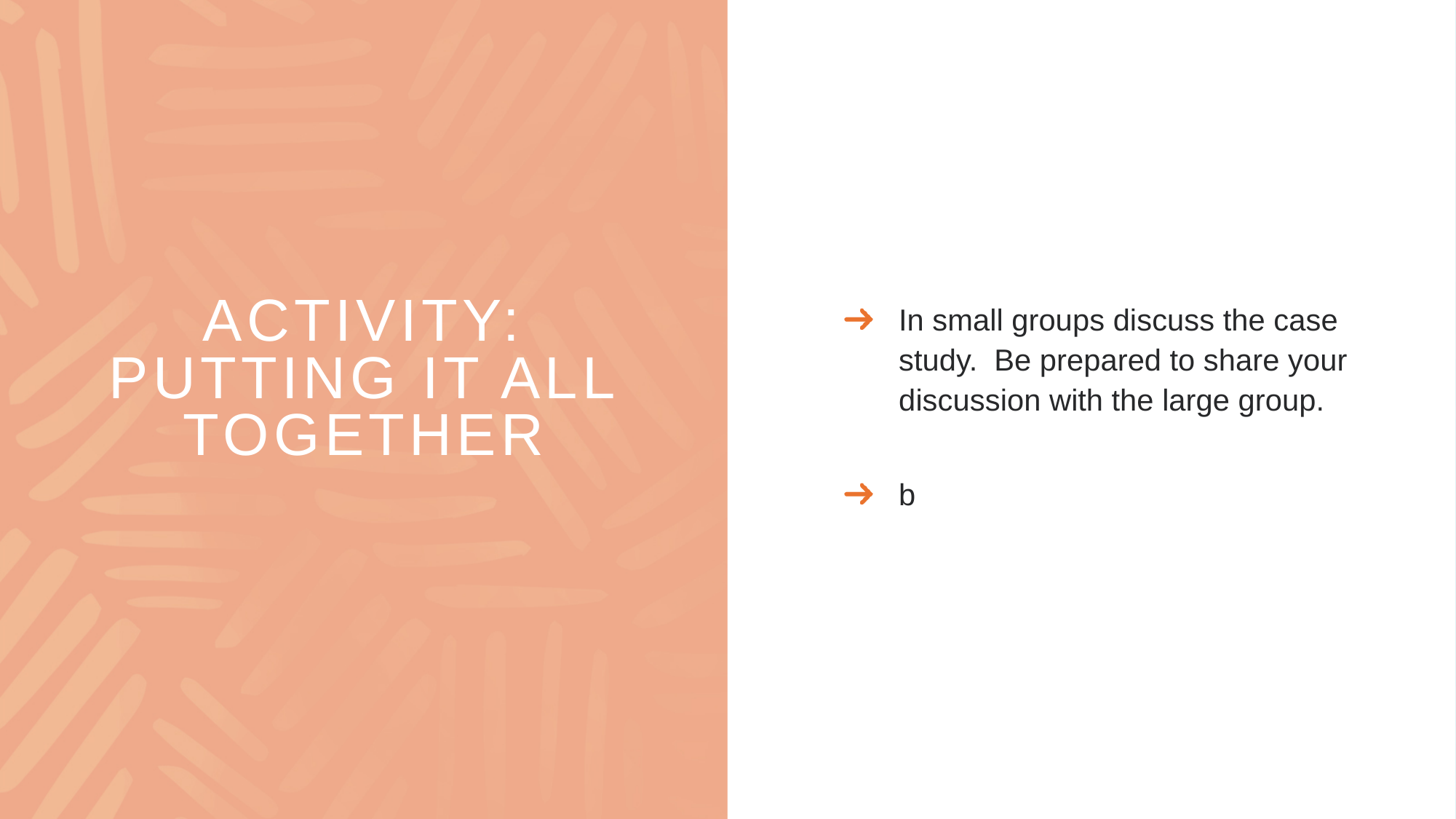

In small groups discuss the case study.  Be prepared to share your discussion with the large group.
b
# Activity: Putting it All together